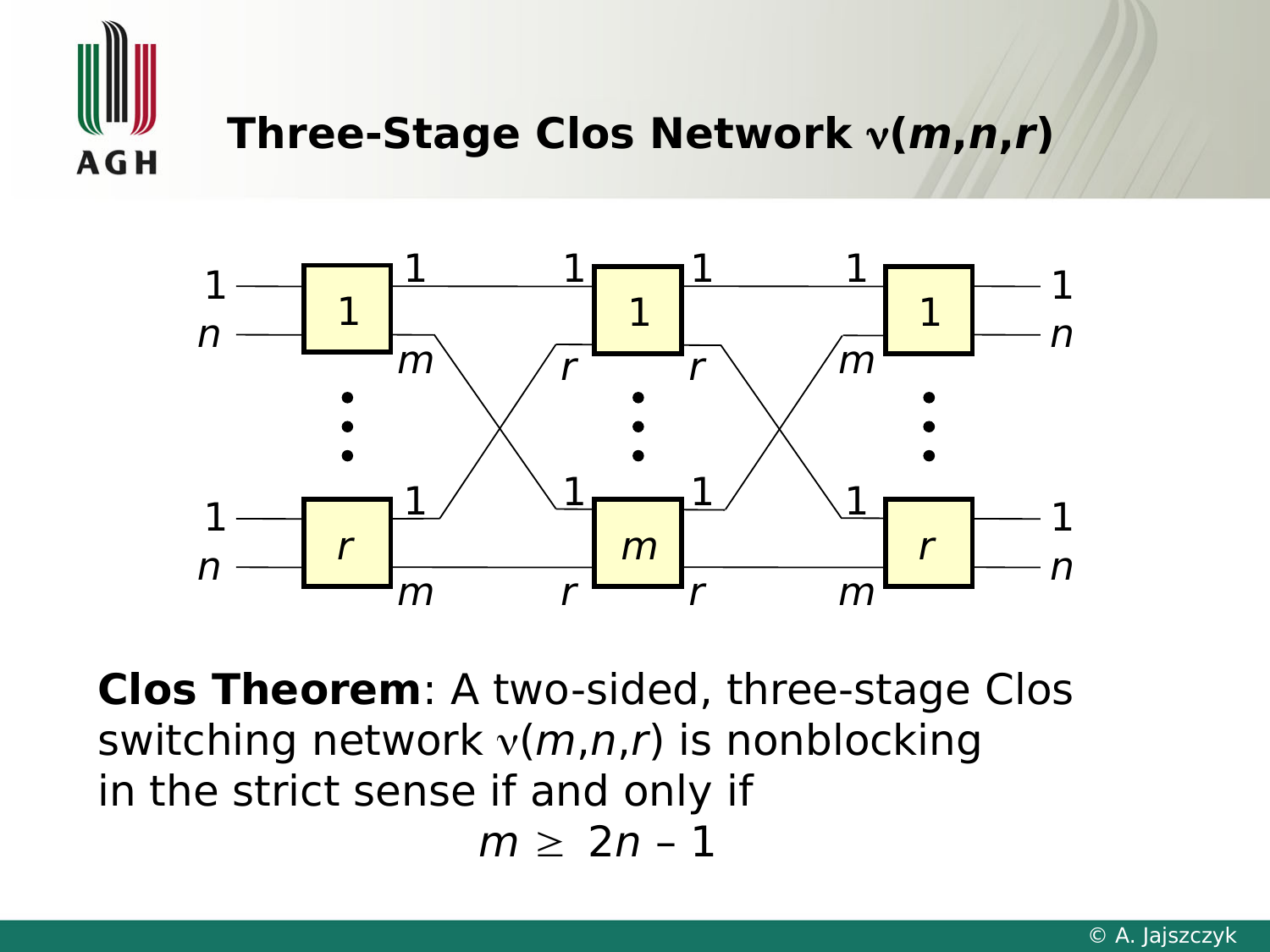

# Three-Stage Clos Network ν(m,n,r)
1
1
1
1
1
1

1

1

1

n
n
m

m

r
r

1
1
1
1
1
1

r
m
r
n
n
m
r
r
m

	Clos Theorem: A two-sided, three-stage Clos switching network ν(m,n,r) is nonblocking
in the strict sense if and only if
			m ≥ 2n – 1